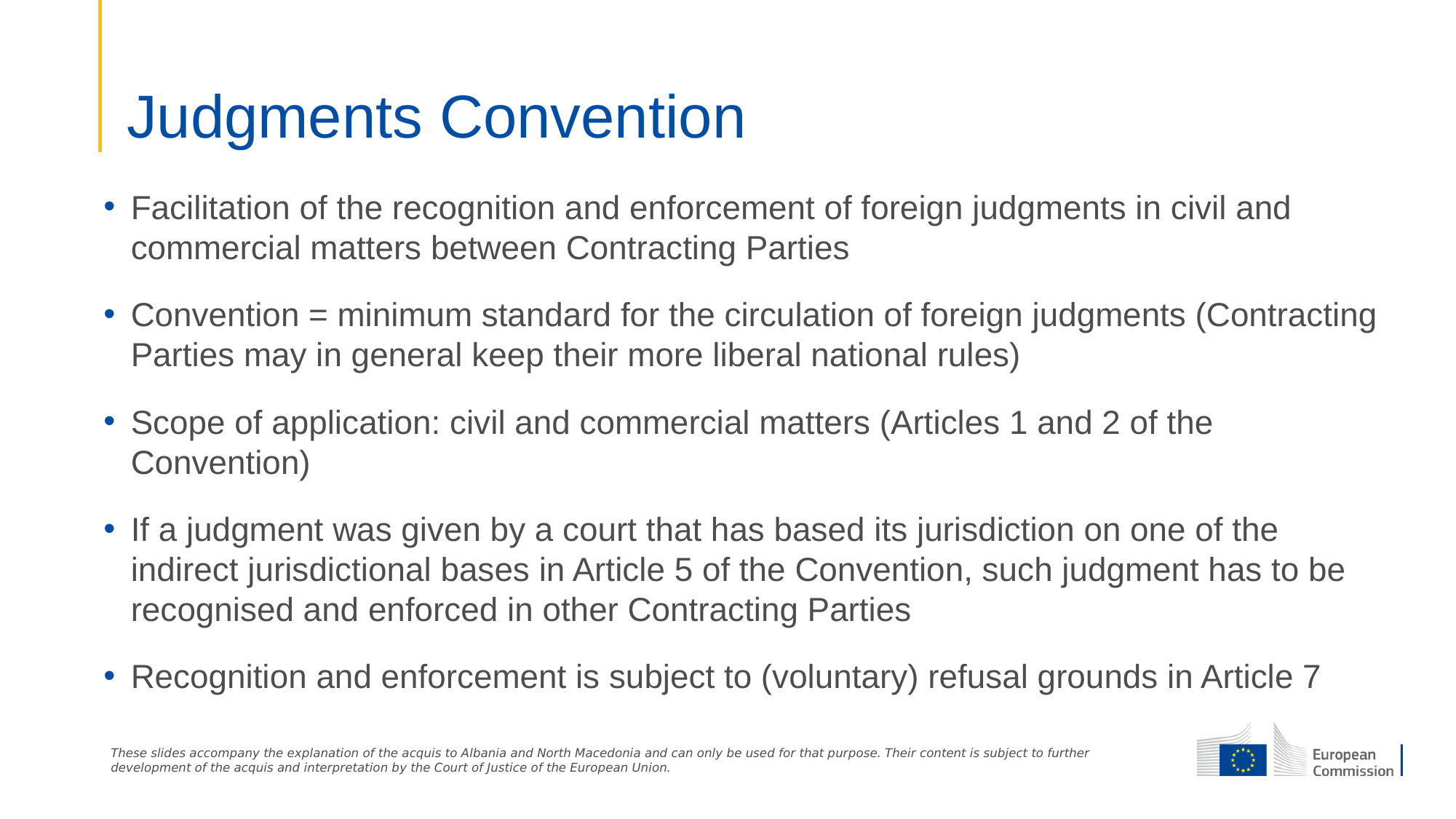

# Judgments Convention
Facilitation of the recognition and enforcement of foreign judgments in civil and commercial matters between Contracting Parties
Convention = minimum standard for the circulation of foreign judgments (Contracting Parties may in general keep their more liberal national rules)
Scope of application: civil and commercial matters (Articles 1 and 2 of the Convention)
If a judgment was given by a court that has based its jurisdiction on one of the indirect jurisdictional bases in Article 5 of the Convention, such judgment has to be recognised and enforced in other Contracting Parties
Recognition and enforcement is subject to (voluntary) refusal grounds in Article 7